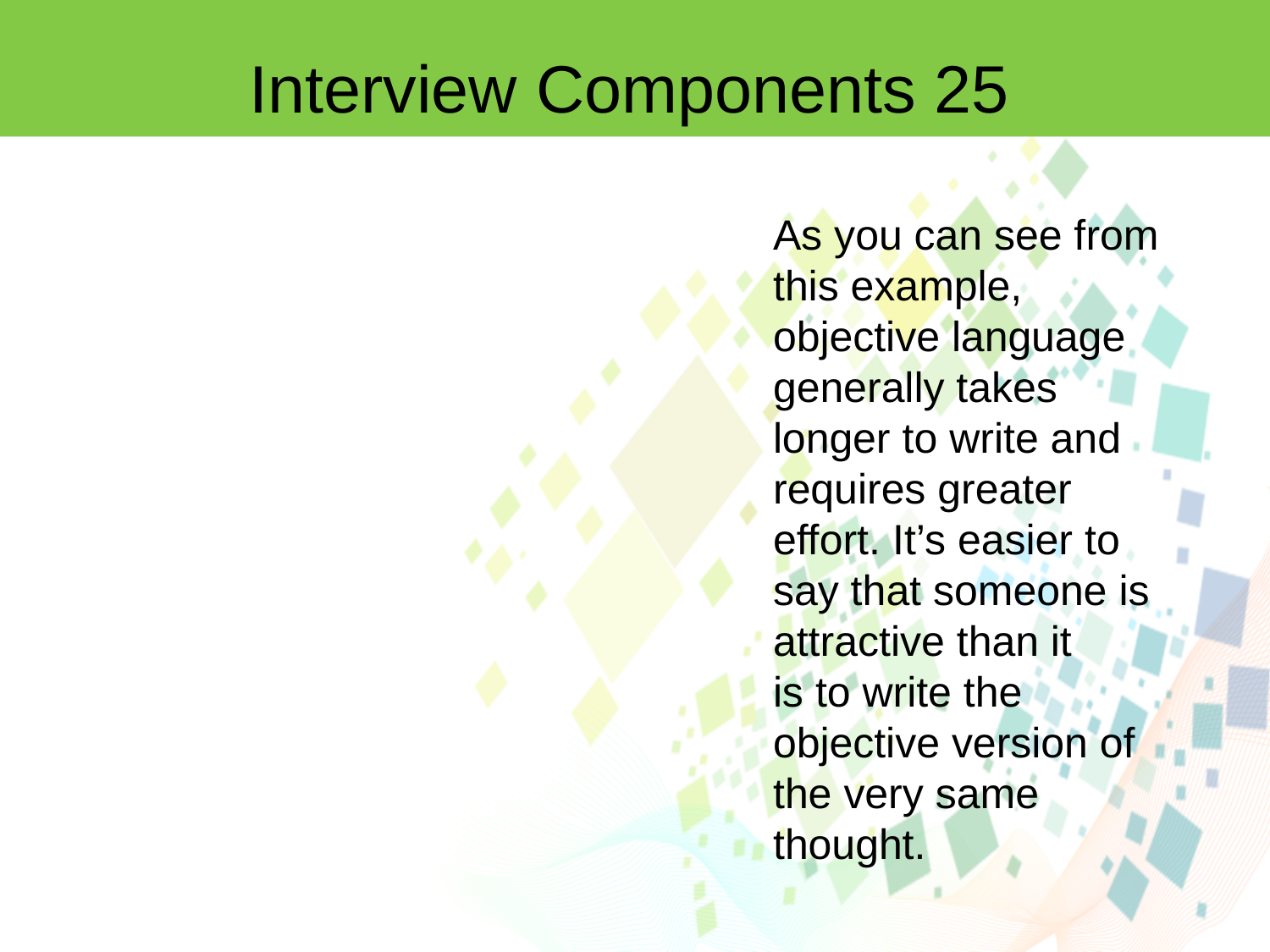

Interview Components 25
As you can see from this example, objective language generally takes longer to write and requires greater effort. It’s easier to say that someone is attractive than it
is to write the objective version of the very same thought.